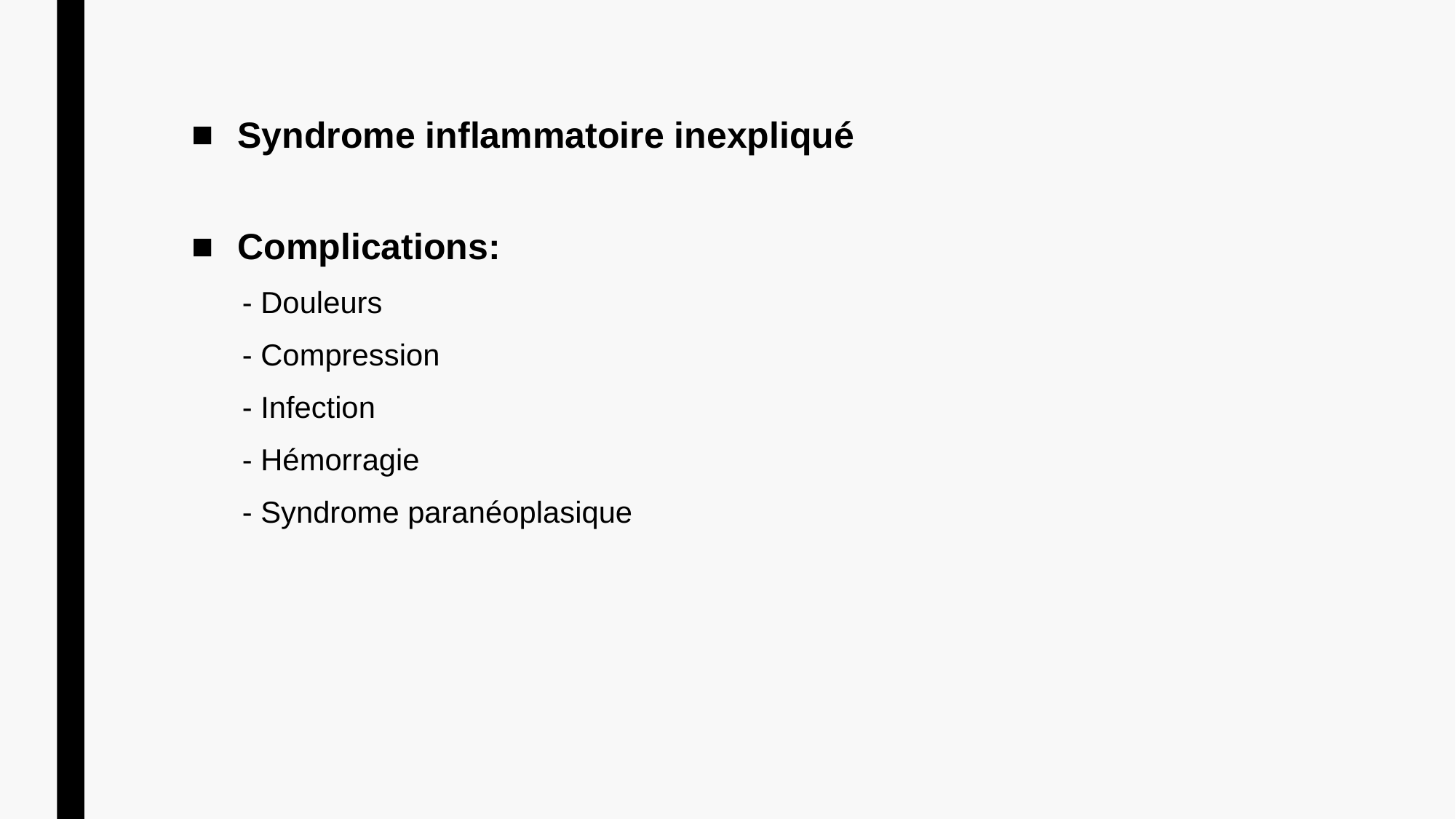

Syndrome inflammatoire inexpliqué

Complications:
      - Douleurs
      - Compression
      - Infection
      - Hémorragie
      - Syndrome paranéoplasique